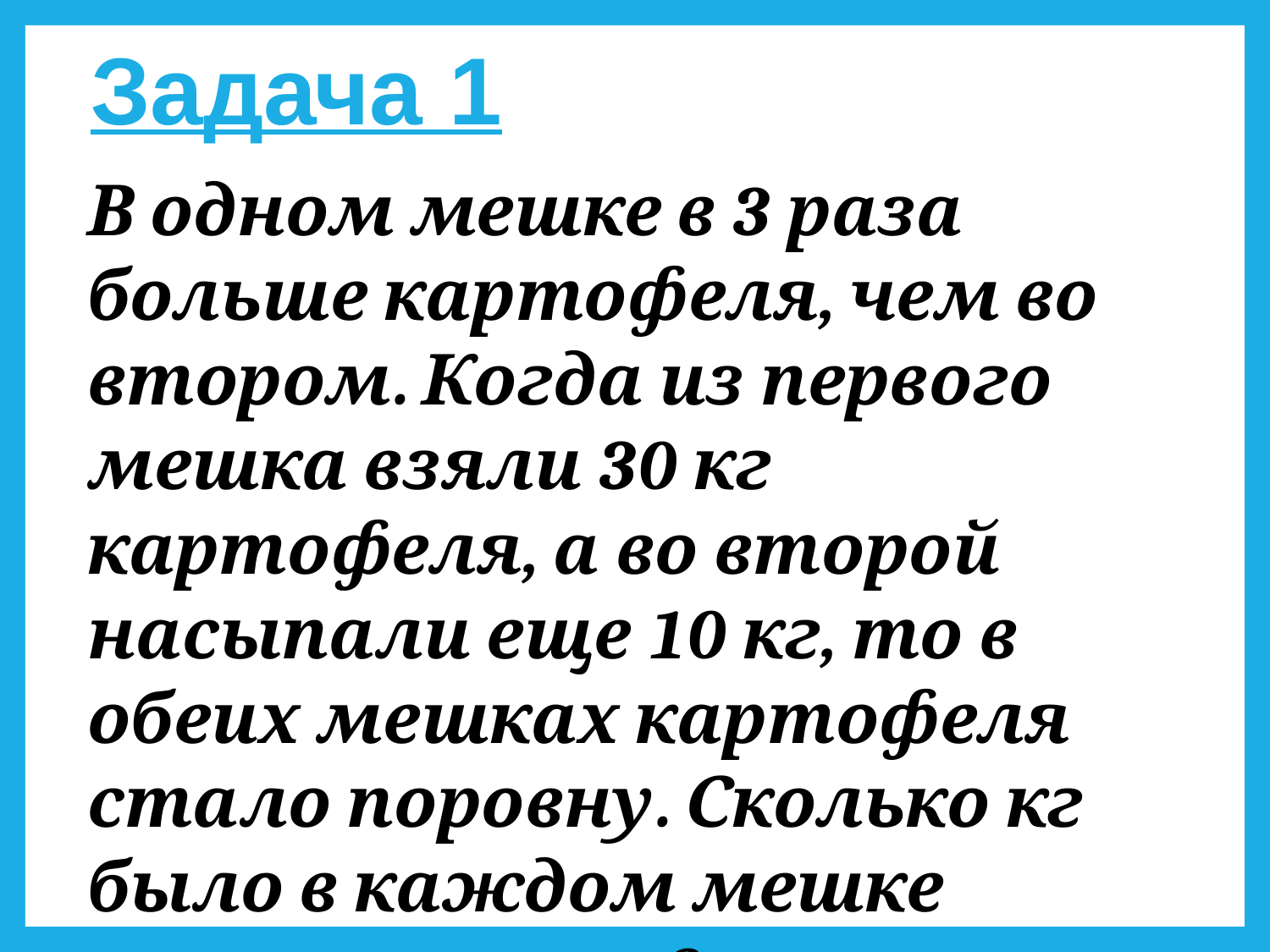

# Задача 1
В одном мешке в 3 раза больше картофеля, чем во втором. Когда из первого мешка взяли 30 кг картофеля, а во второй насыпали еще 10 кг, то в обеих мешках картофеля стало поровну. Сколько кг было в каждом мешке первоначально?